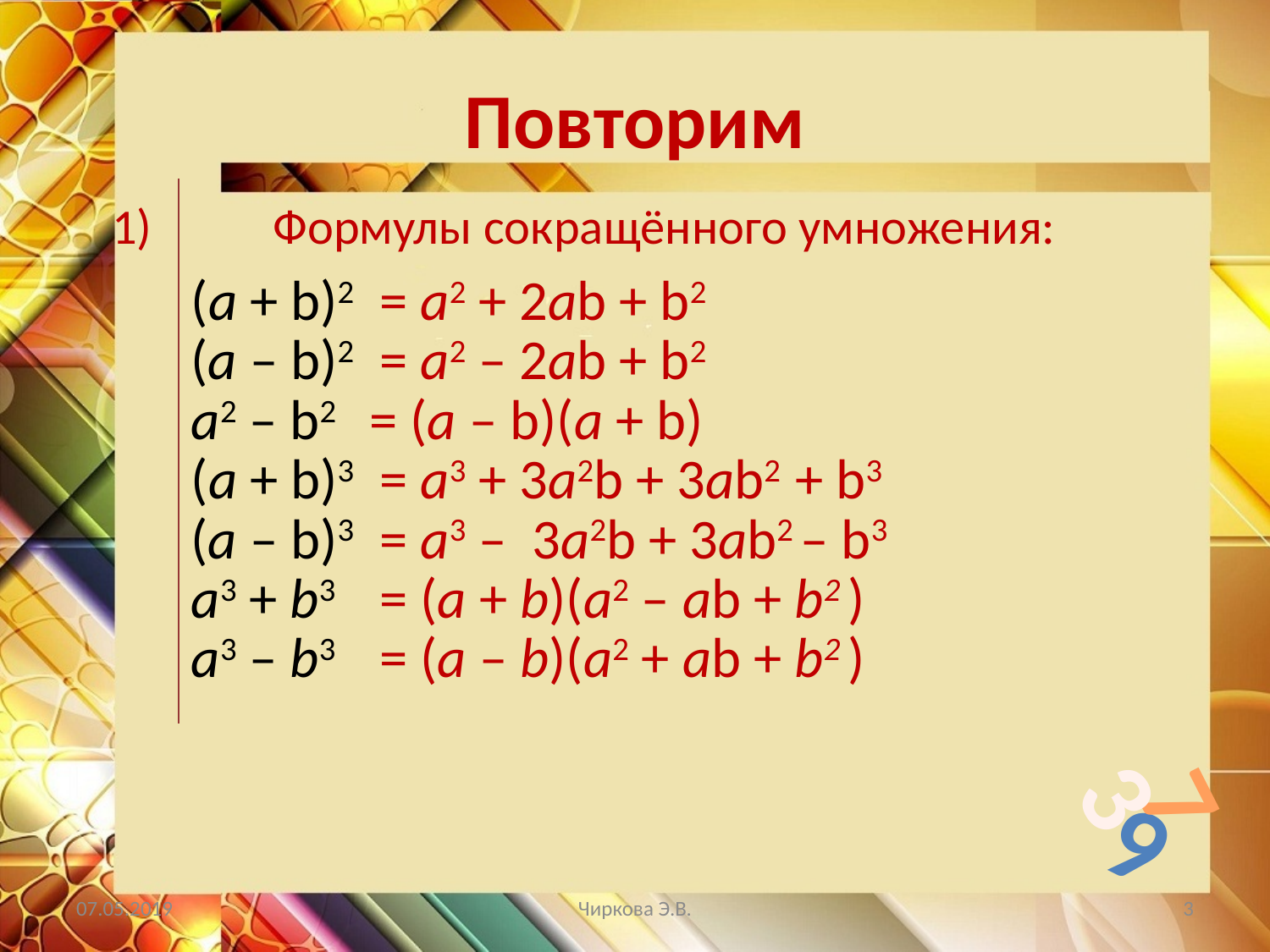

# Повторим
1) 	Формулы сокращённого умножения:
(а + b)2
= a2 + 2ab + b2
(а – b)2
= а2 – 2аb + b2
а2 – b2
= (а – b)(а + b)
(a + b)3
= a3 + 3a2b + 3ab2  + b3
(a – b)3
= a3 –  3a2b + 3ab2 – b3
а3 + b3
= (а + b)(a2 – ab + b2 )
а3 – b3
= (а – b)(a2 + ab + b2 )
3
7
9
07.05.2019
Чиркова Э.В.
3